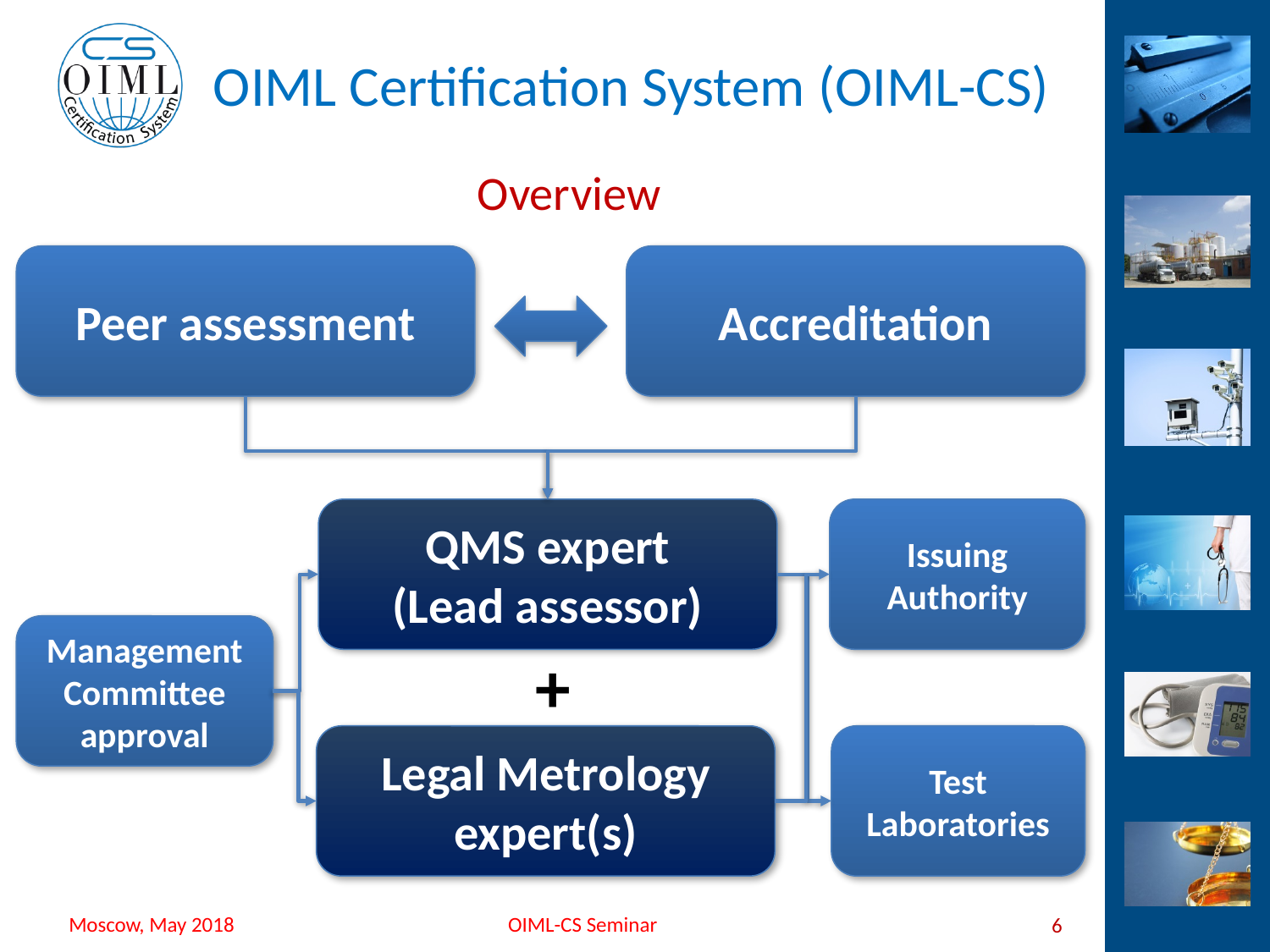

# Overview
Peer assessment
Accreditation

QMS expert
(Lead assessor)
Issuing
Authority
Management Committee
approval
+
Legal Metrology
expert(s)
Test
Laboratories
6